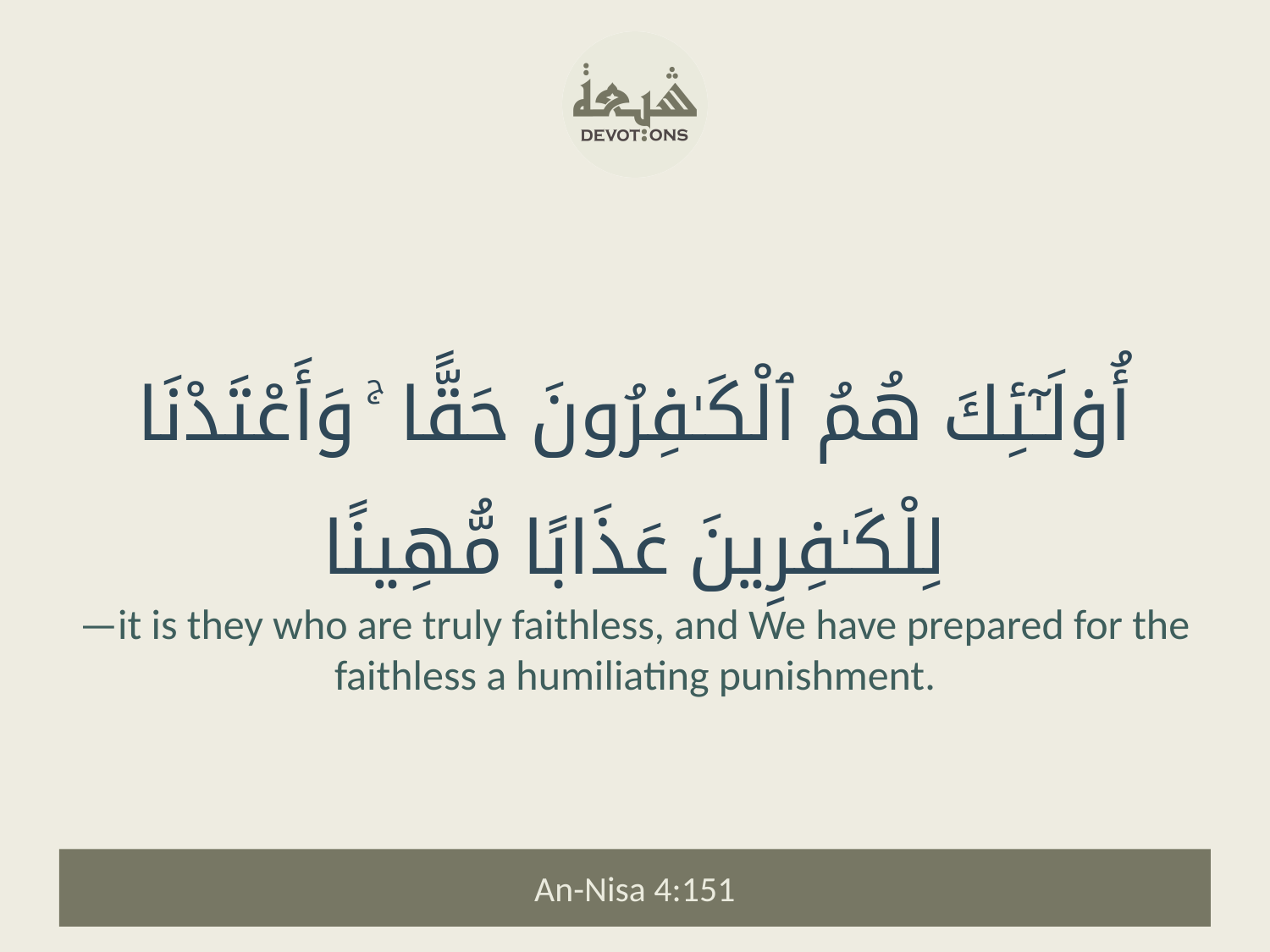

أُو۟لَـٰٓئِكَ هُمُ ٱلْكَـٰفِرُونَ حَقًّا ۚ وَأَعْتَدْنَا لِلْكَـٰفِرِينَ عَذَابًا مُّهِينًا
—it is they who are truly faithless, and We have prepared for the faithless a humiliating punishment.
An-Nisa 4:151